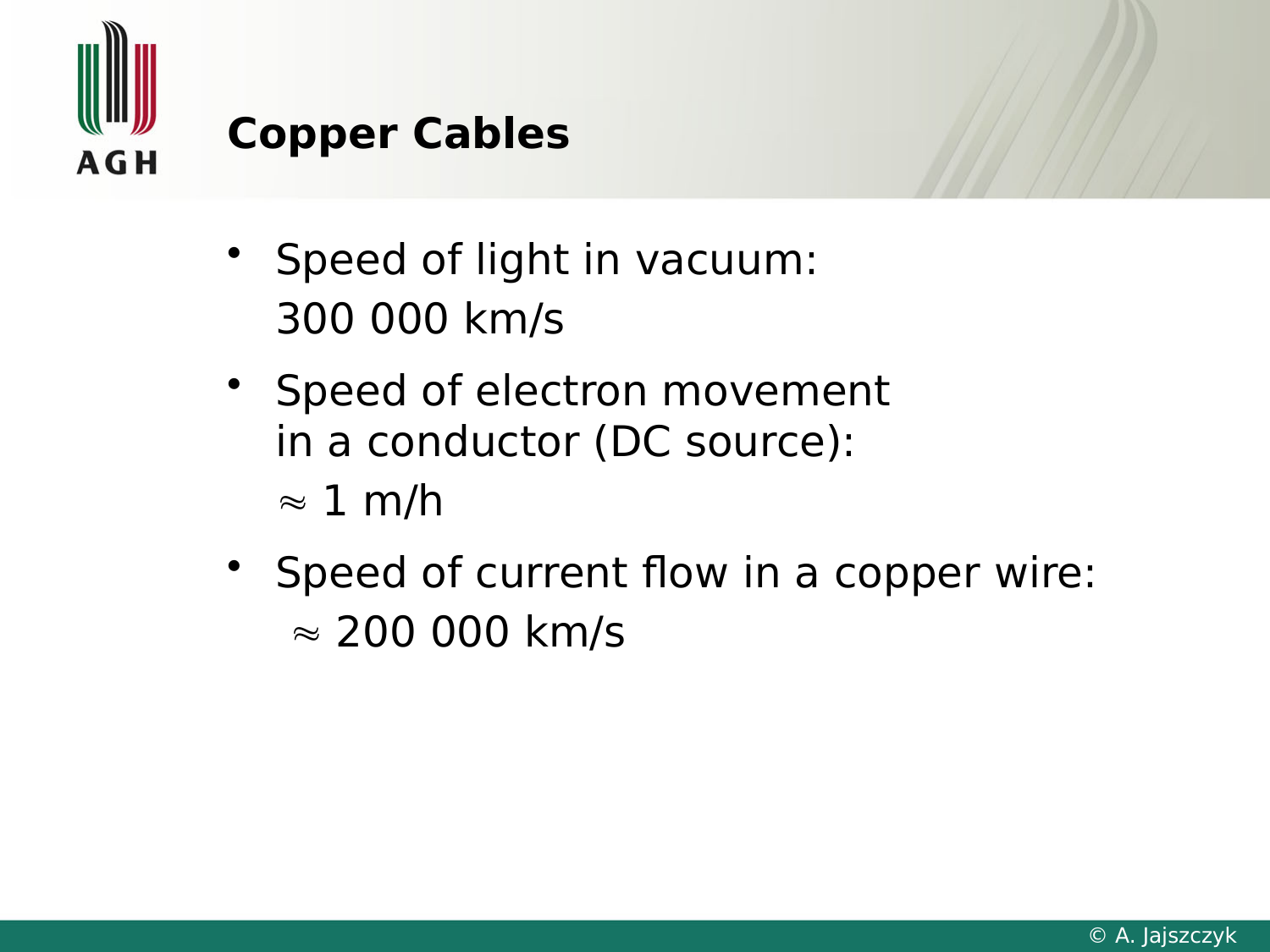

# Copper Cables
Speed of light in vacuum:
	300 000 km/s
Speed of electron movement
in a conductor (DC source):
	≈ 1 m/h
Speed of current flow in a copper wire:
	 ≈ 200 000 km/s